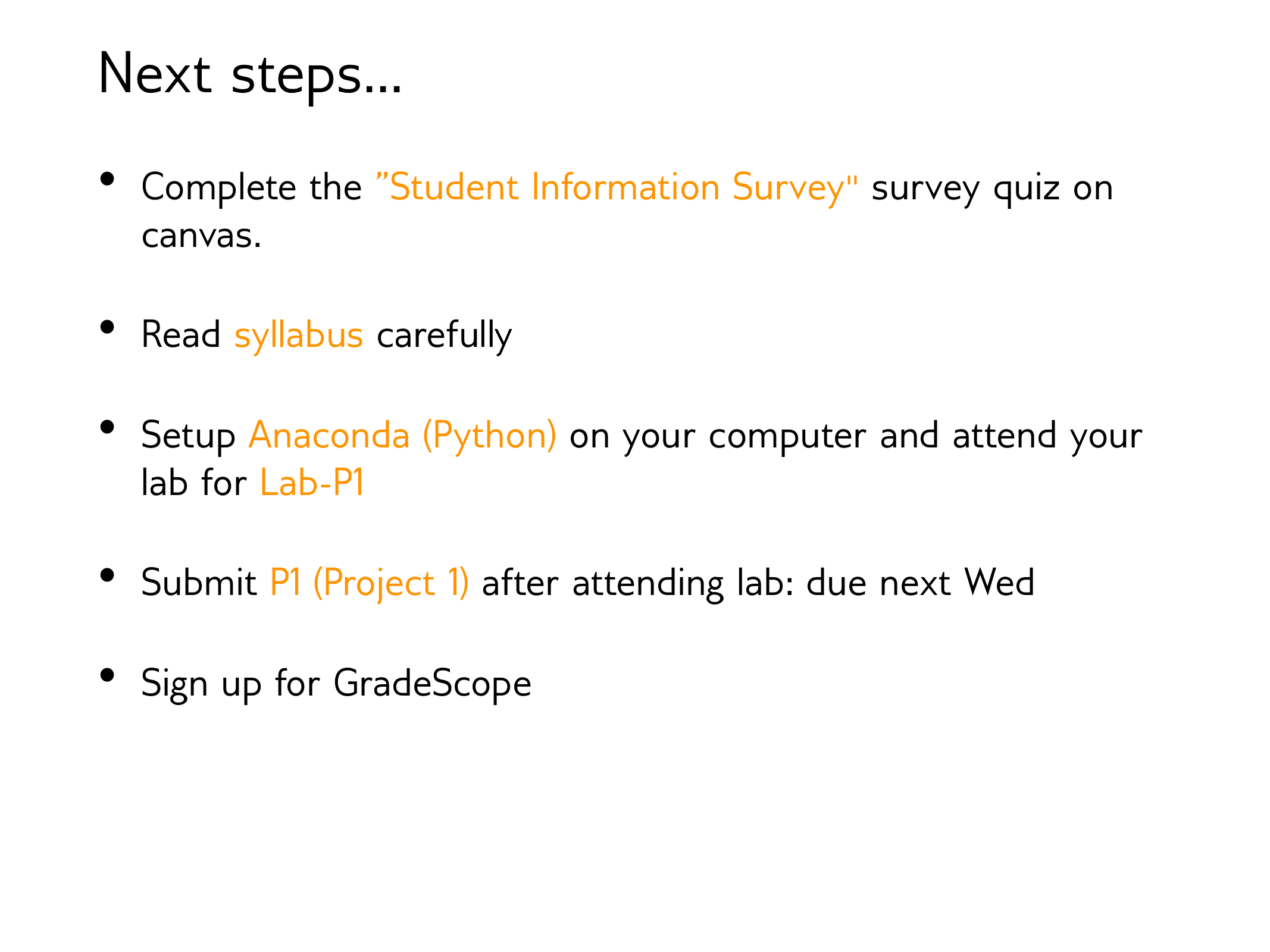

Next steps...
Complete the ”Student Information Survey" survey quiz on canvas.
Read syllabus carefully
Setup Anaconda (Python) on your computer and attend your lab for Lab-P1
Submit P1 (Project 1) after attending lab: due next Wed
Sign up for GradeScope